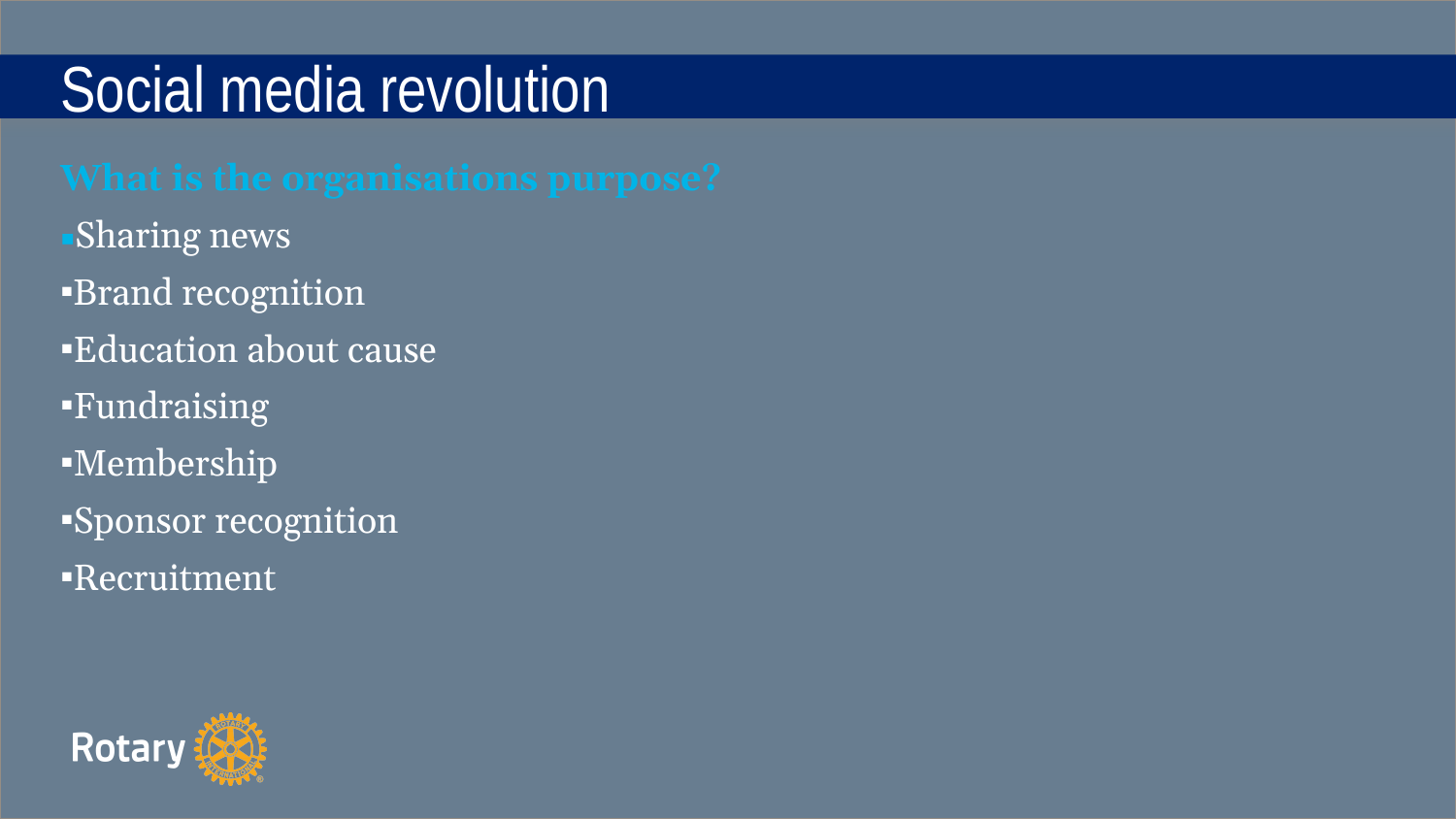

# Social media revolution
What is the organisations purpose?
Sharing news
Brand recognition
Education about cause
Fundraising
Membership
Sponsor recognition
Recruitment